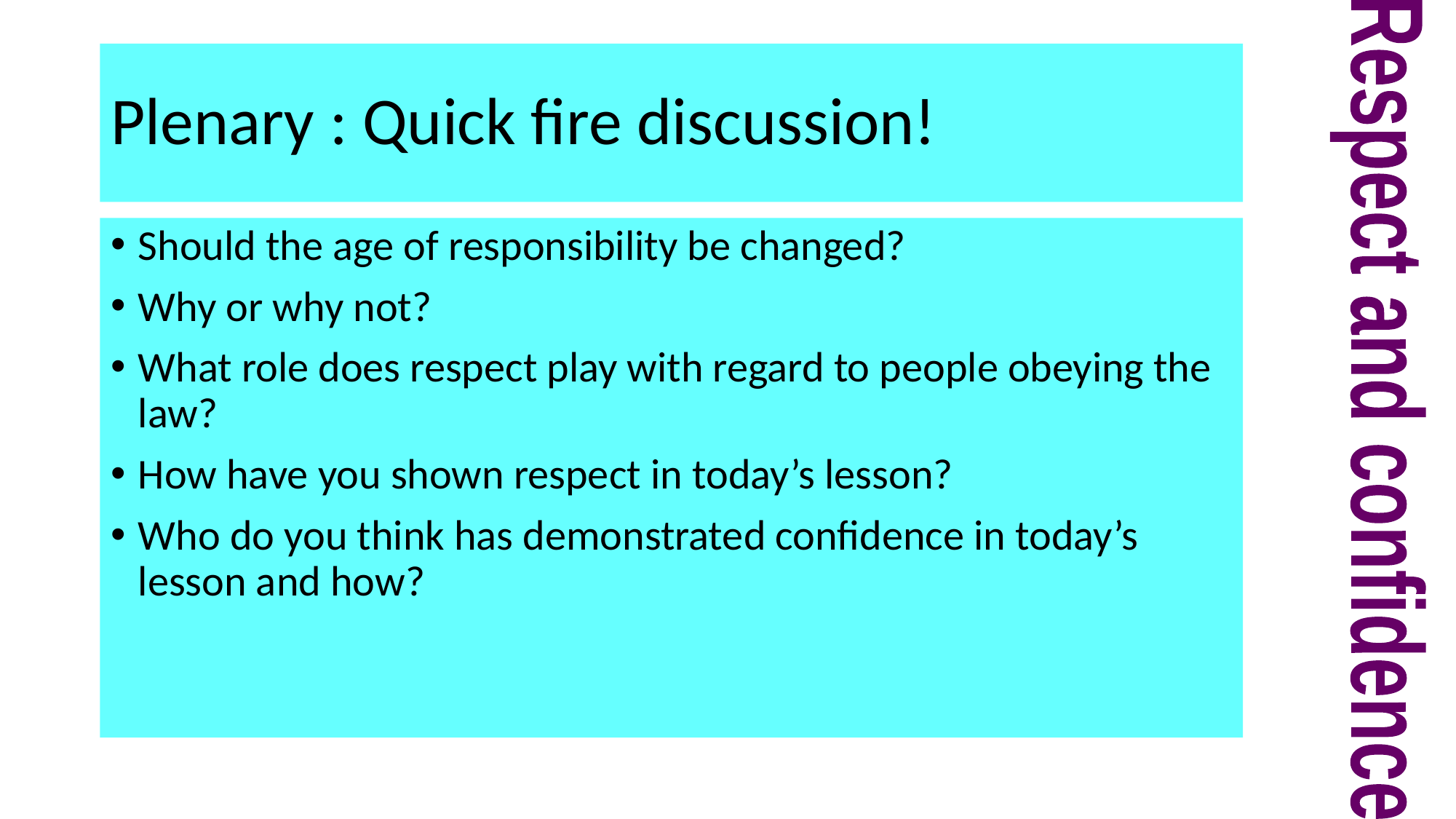

# Plenary : Quick fire discussion!
Should the age of responsibility be changed?
Why or why not?
What role does respect play with regard to people obeying the law?
How have you shown respect in today’s lesson?
Who do you think has demonstrated confidence in today’s lesson and how?
Respect and confidence